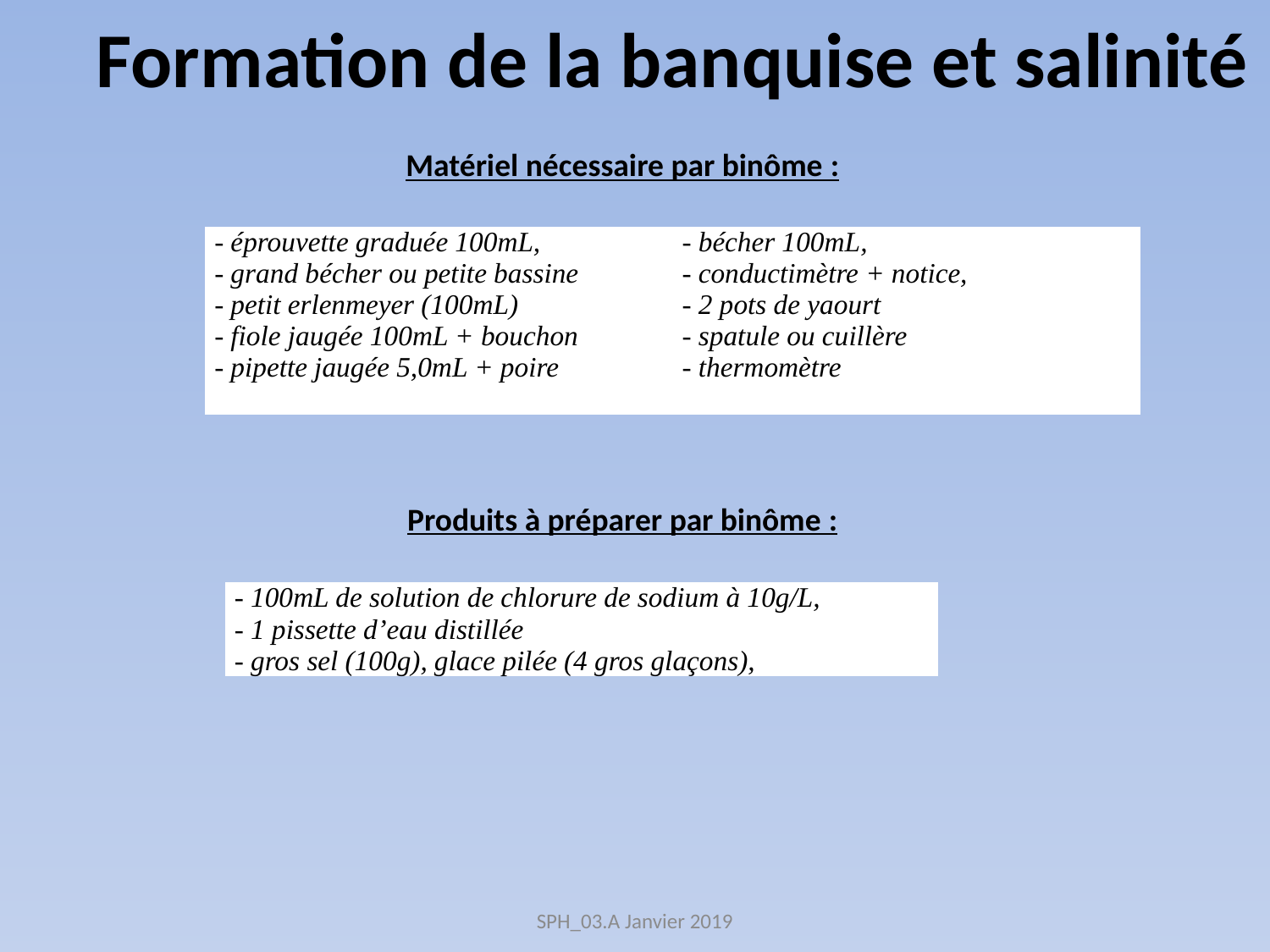

Formation de la banquise et salinité
Matériel nécessaire par binôme :
| - éprouvette graduée 100mL, - grand bécher ou petite bassine - petit erlenmeyer (100mL) - fiole jaugée 100mL + bouchon - pipette jaugée 5,0mL + poire | - bécher 100mL, - conductimètre + notice, - 2 pots de yaourt - spatule ou cuillère - thermomètre |
| --- | --- |

Produits à préparer par binôme :
| - 100mL de solution de chlorure de sodium à 10g/L, - 1 pissette d’eau distillée - gros sel (100g), glace pilée (4 gros glaçons), |
| --- |
SPH_03.A Janvier 2019